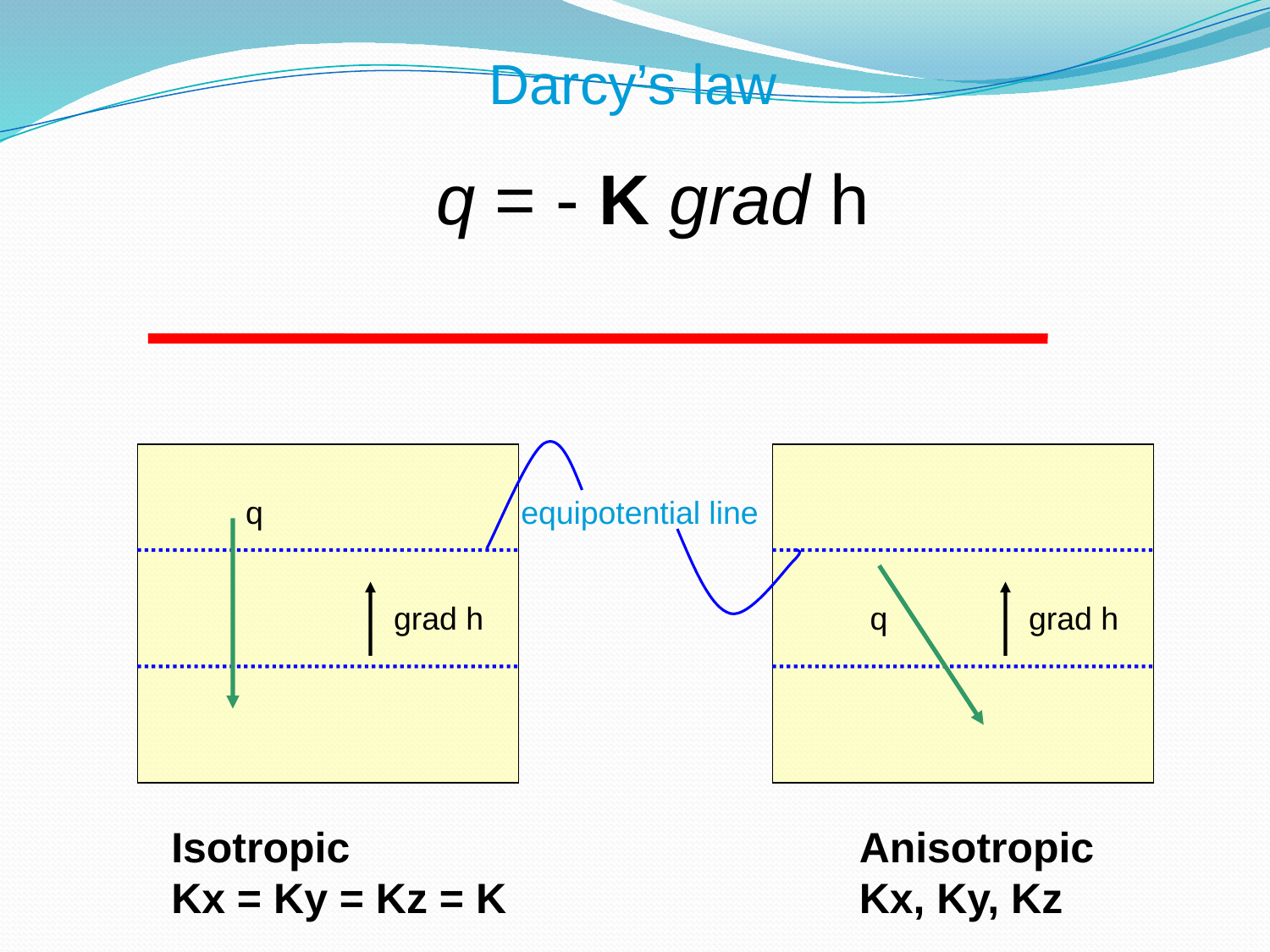

Darcy’s law
q = - K grad h

q
equipotential line

grad h
q
grad h

Isotropic
Kx = Ky = Kz = K
Anisotropic
Kx, Ky, Kz